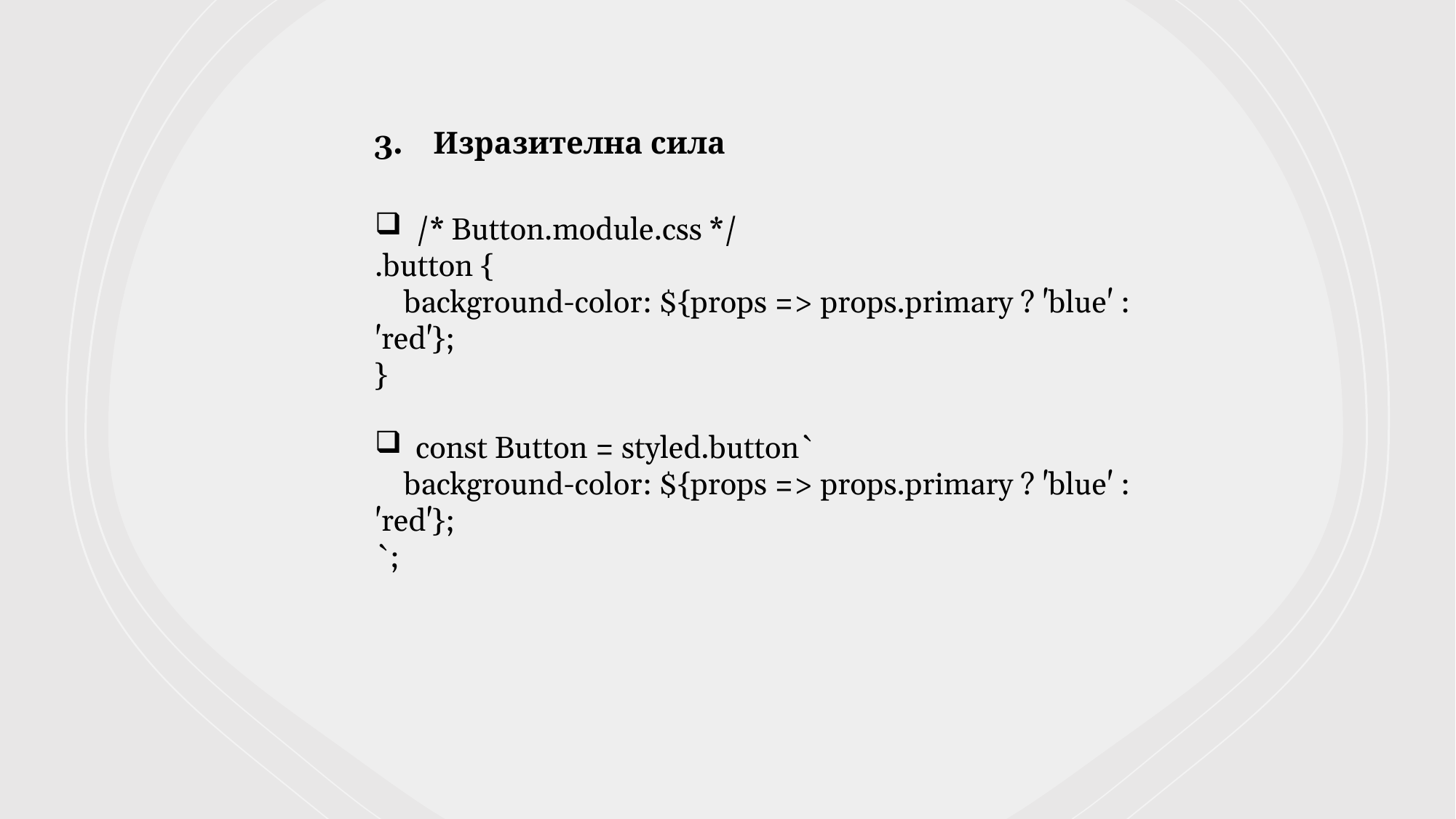

3. Изразителна сила
/* Button.module.css */
.button {
    background-color: ${props => props.primary ? 'blue' : 'red'};
}

const Button = styled.button`
    background-color: ${props => props.primary ? 'blue' : 'red'};
`;